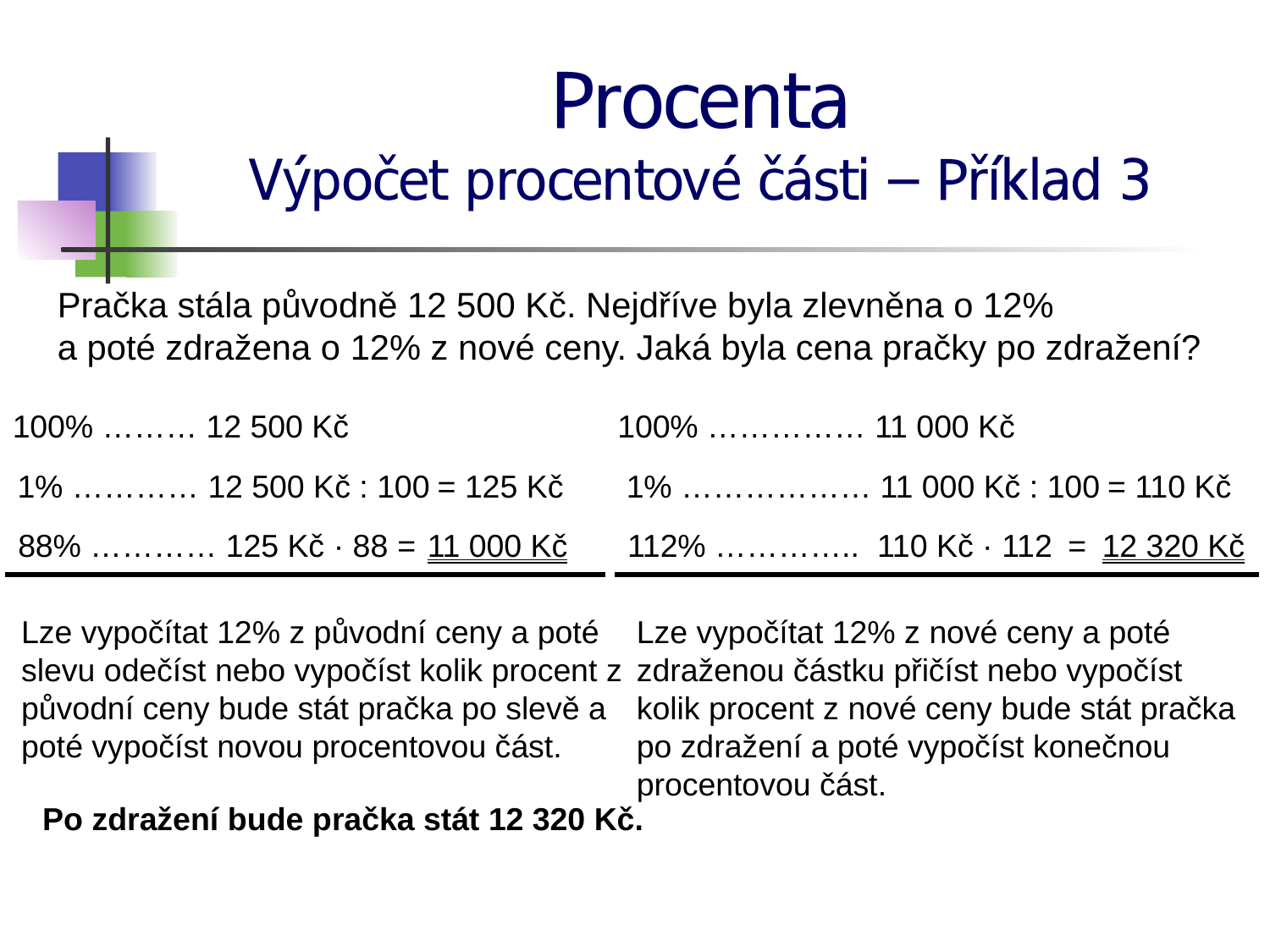

# Procenta Výpočet procentové části – Příklad 3
Pračka stála původně 12 500 Kč. Nejdříve byla zlevněna o 12%
a poté zdražena o 12% z nové ceny. Jaká byla cena pračky po zdražení?
100% ……… 12 500 Kč
100% …………… 11 000 Kč
1% ………… 12 500 Kč : 100
= 125 Kč
 1% ……………… 11 000 Kč : 100
= 110 Kč
88% ………… 125 Kč · 88
=
11 000 Kč
112% …………..  110 Kč · 112
=
12 320 Kč
Lze vypočítat 12% z původní ceny a poté slevu odečíst nebo vypočíst kolik procent z původní ceny bude stát pračka po slevě a poté vypočíst novou procentovou část.
Lze vypočítat 12% z nové ceny a poté zdraženou částku přičíst nebo vypočíst kolik procent z nové ceny bude stát pračka po zdražení a poté vypočíst konečnou procentovou část.
Po zdražení bude pračka stát 12 320 Kč.